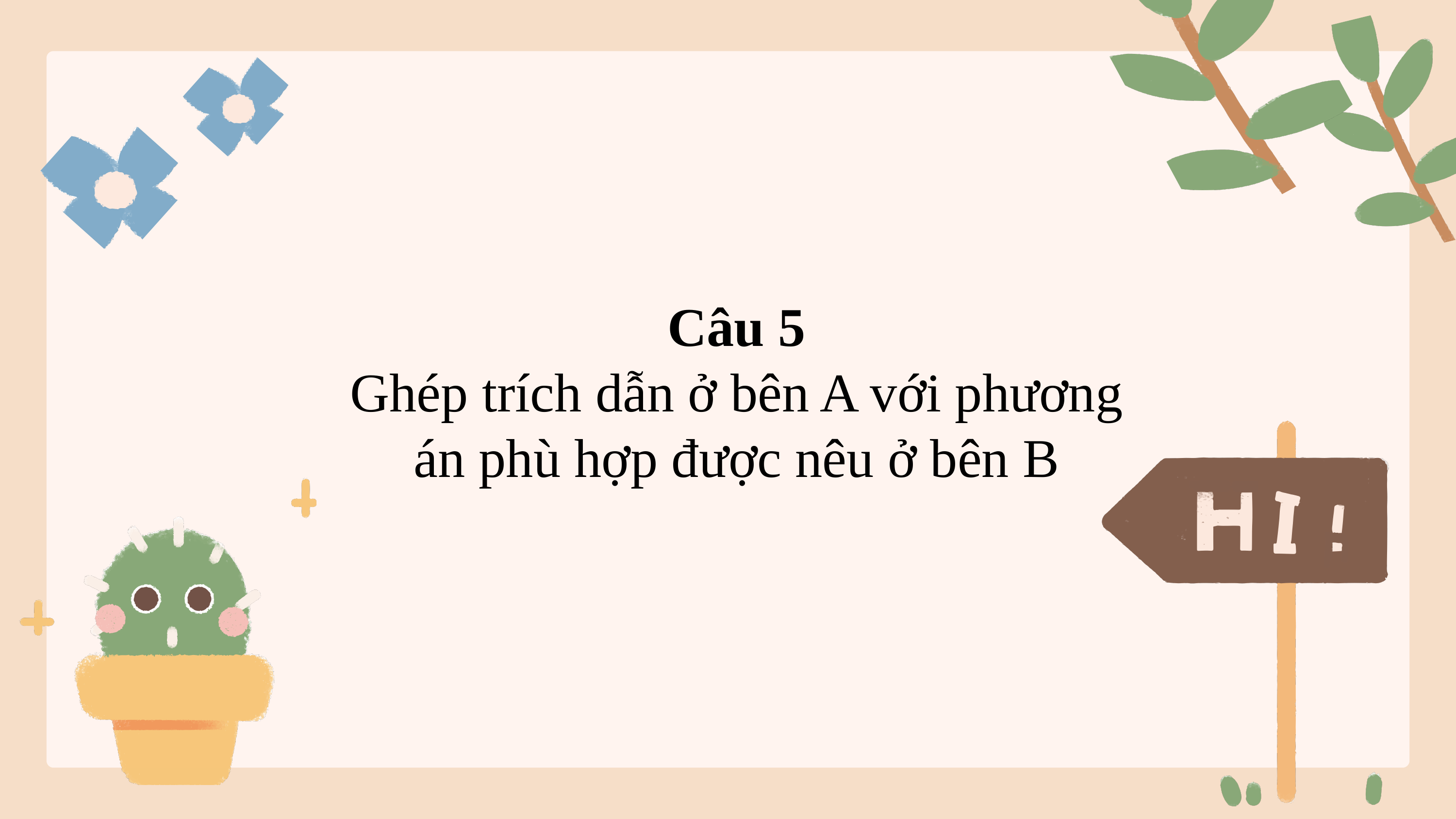

Câu 5
Ghép trích dẫn ở bên A với phương án phù hợp được nêu ở bên B